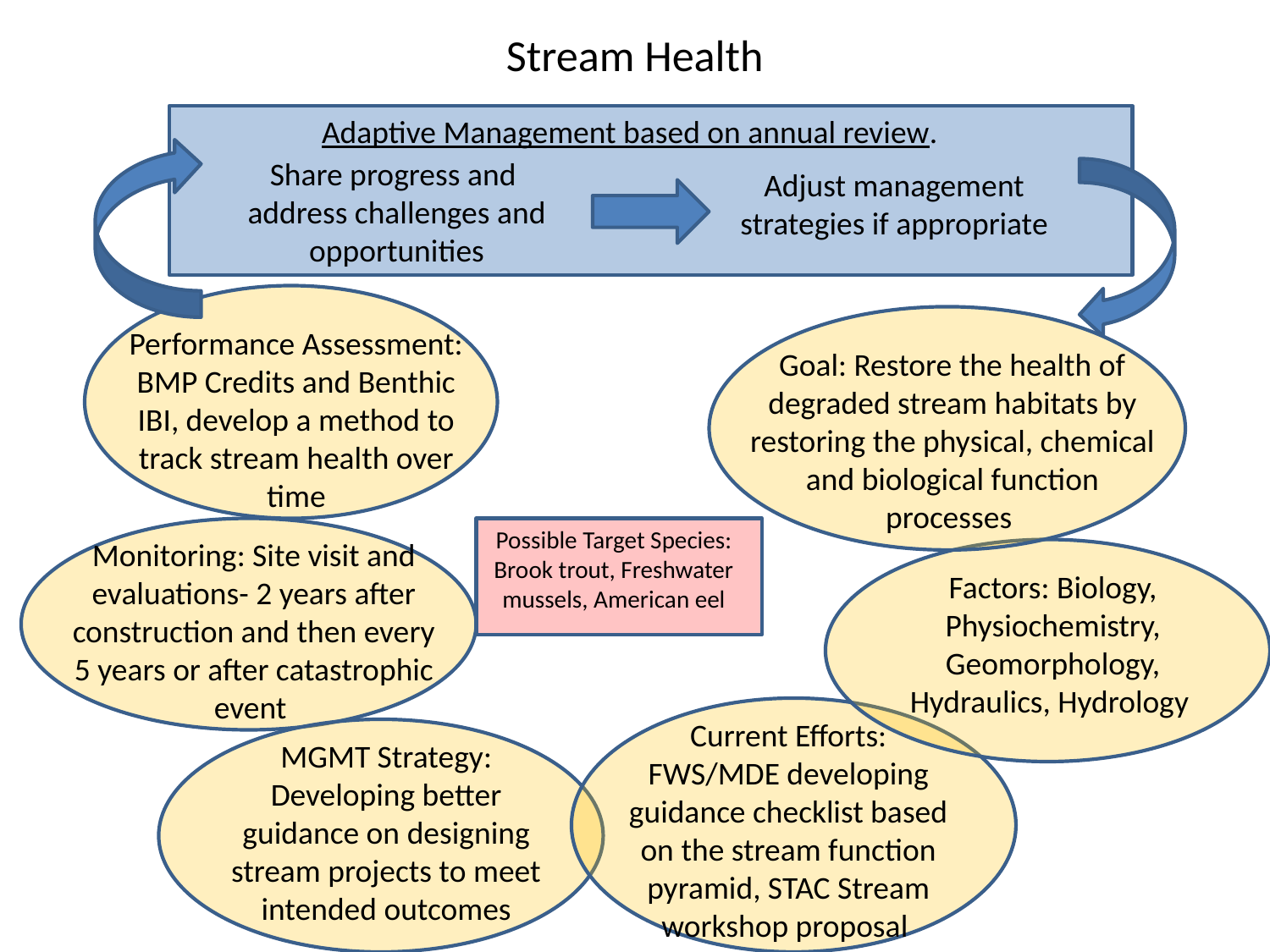

Stream Health

Adaptive Management based on annual review.

Share progress and
address challenges and opportunities
Adjust management strategies if appropriate

Performance Assessment: BMP Credits and Benthic IBI, develop a method to track stream health over time
Goal: Restore the health of degraded stream habitats by restoring the physical, chemical and biological function processes

Possible Target Species: Brook trout, Freshwater mussels, American eel

Monitoring: Site visit and evaluations- 2 years after construction and then every 5 years or after catastrophic event

Factors: Biology, Physiochemistry, Geomorphology, Hydraulics, Hydrology

Current Efforts: FWS/MDE developing guidance checklist based on the stream function pyramid, STAC Stream workshop proposal

MGMT Strategy: Developing better guidance on designing stream projects to meet intended outcomes